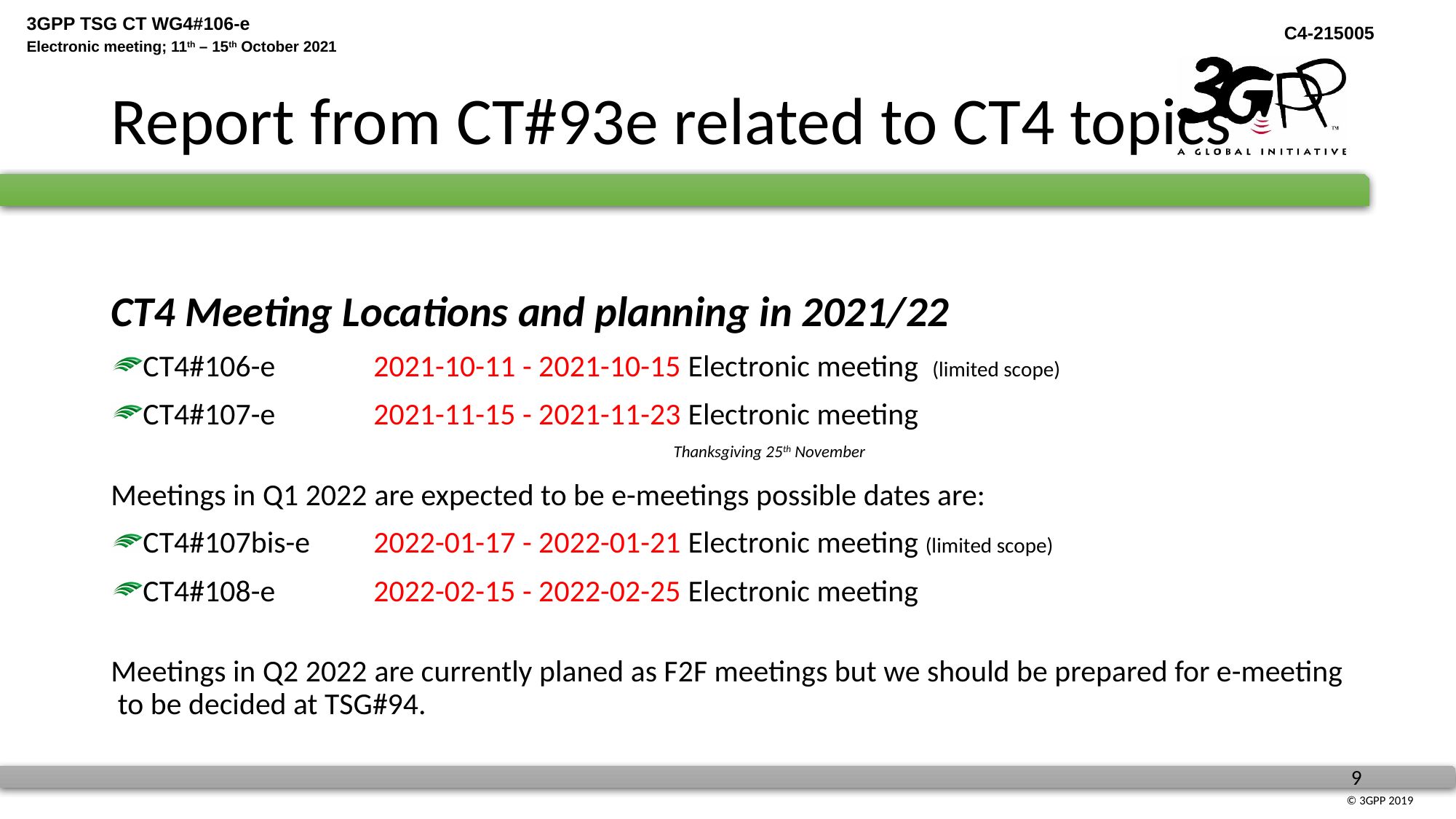

# Report from CT#93e related to CT4 topics

CT4 Meeting Locations and planning in 2021/22
CT4#106-e        	2021-10-11 - 2021-10-15 Electronic meeting  (limited scope)
CT4#107-e        	2021-11-15 - 2021-11-23 Electronic meeting
		Thanksgiving 25th November
Meetings in Q1 2022 are expected to be e-meetings possible dates are:
CT4#107bis-e     	2022-01-17 - 2022-01-21 Electronic meeting (limited scope)
CT4#108-e        	2022-02-15 - 2022-02-25 Electronic meeting
Meetings in Q2 2022 are currently planed as F2F meetings but we should be prepared for e-meeting  to be decided at TSG#94.